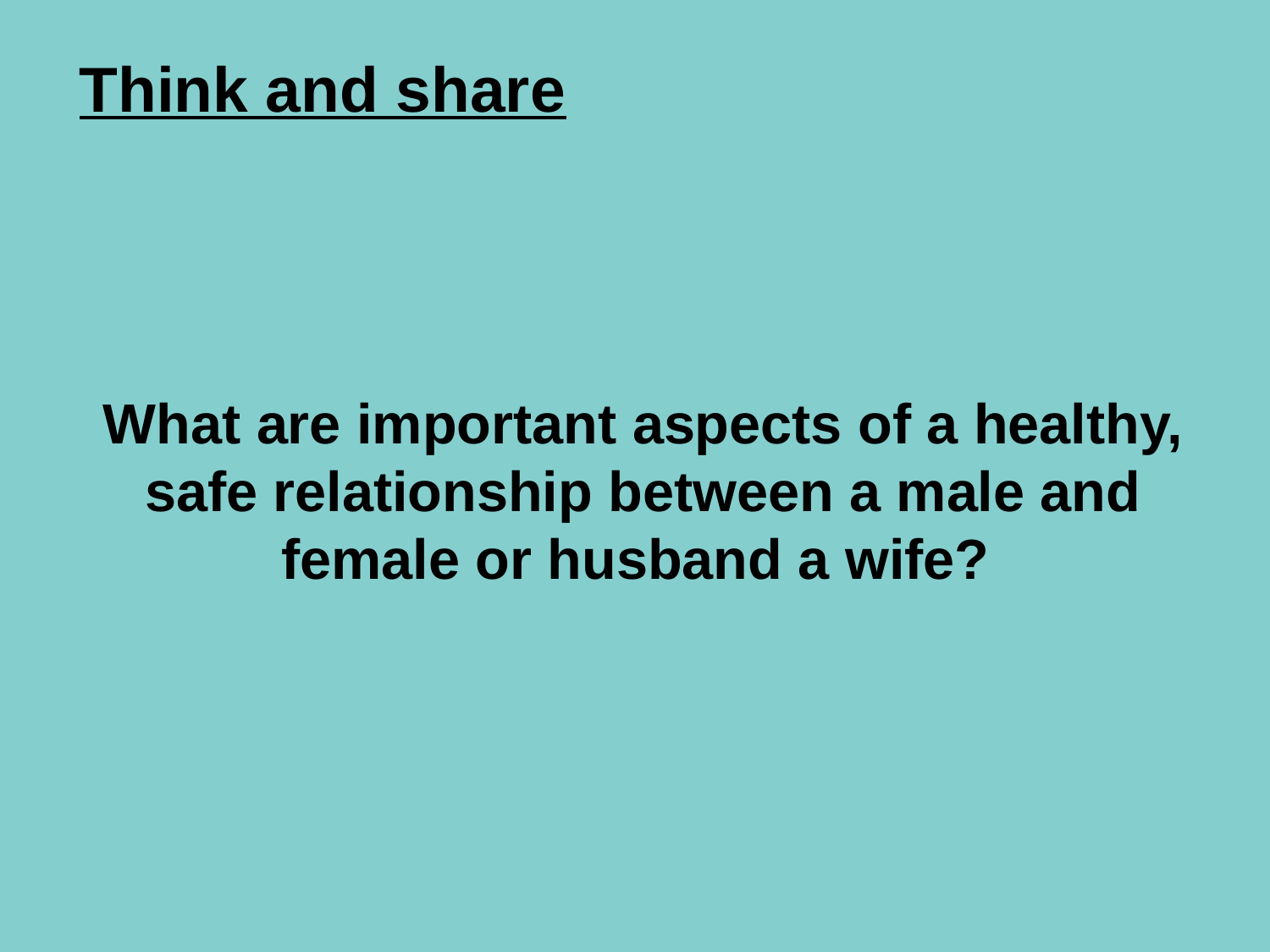

Think and share
# What are important aspects of a healthy, safe relationship between a male and female or husband a wife?